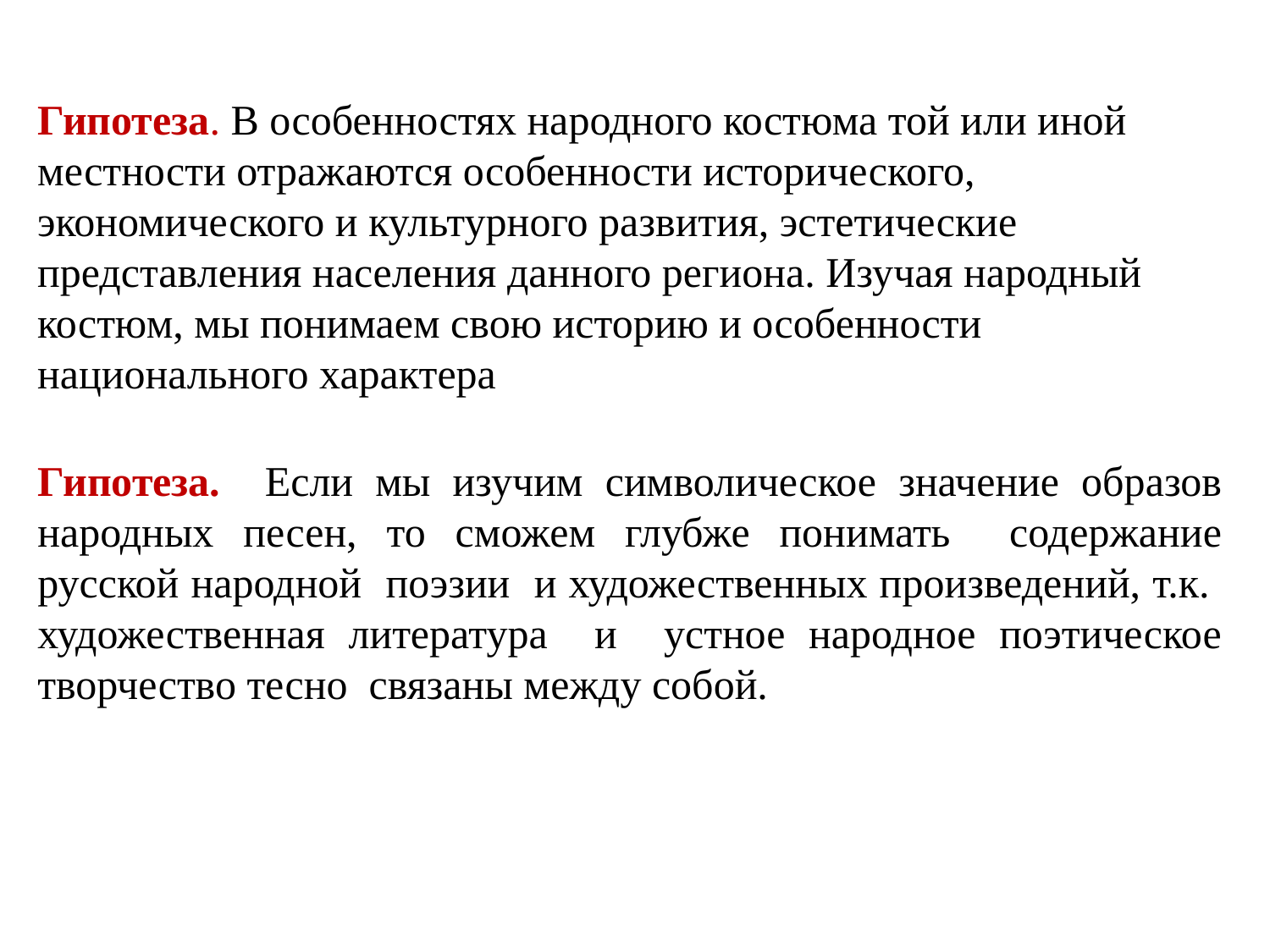

Гипотеза. В особенностях народного костюма той или иной местности отражаются особенности исторического, экономического и культурного развития, эстетические представления населения данного региона. Изучая народный костюм, мы понимаем свою историю и особенности национального характера
Гипотеза.  Если мы изучим символическое значение образов народных песен, то сможем глубже понимать  содержание русской народной  поэзии  и художественных произведений, т.к.  художественная литература  и  устное народное поэтическое творчество тесно  связаны между собой.